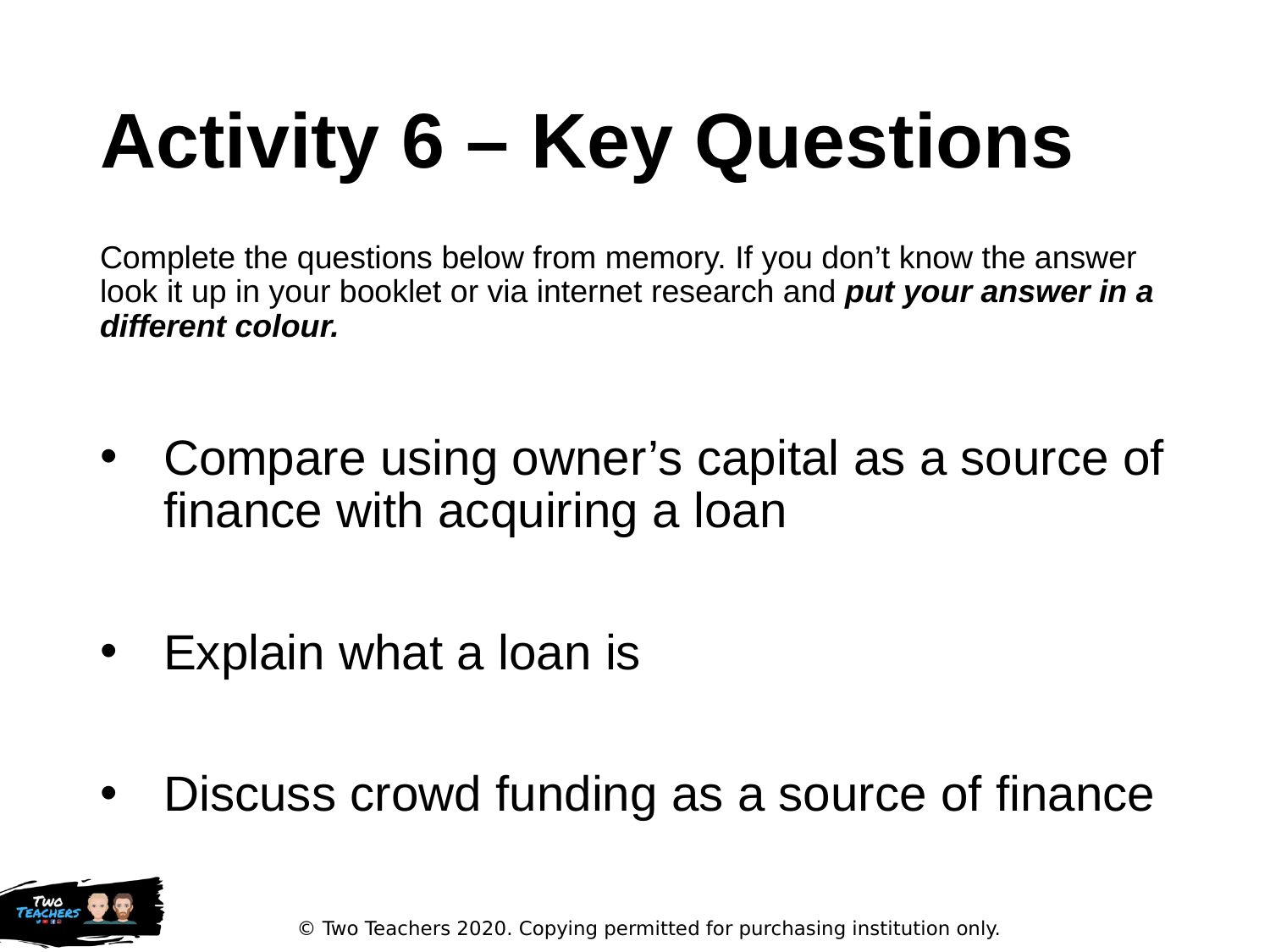

# Activity 6 – Key Questions
Complete the questions below from memory. If you don’t know the answer look it up in your booklet or via internet research and put your answer in a different colour.

Compare using owner’s capital as a source of finance with acquiring a loan

Explain what a loan is

Discuss crowd funding as a source of finance